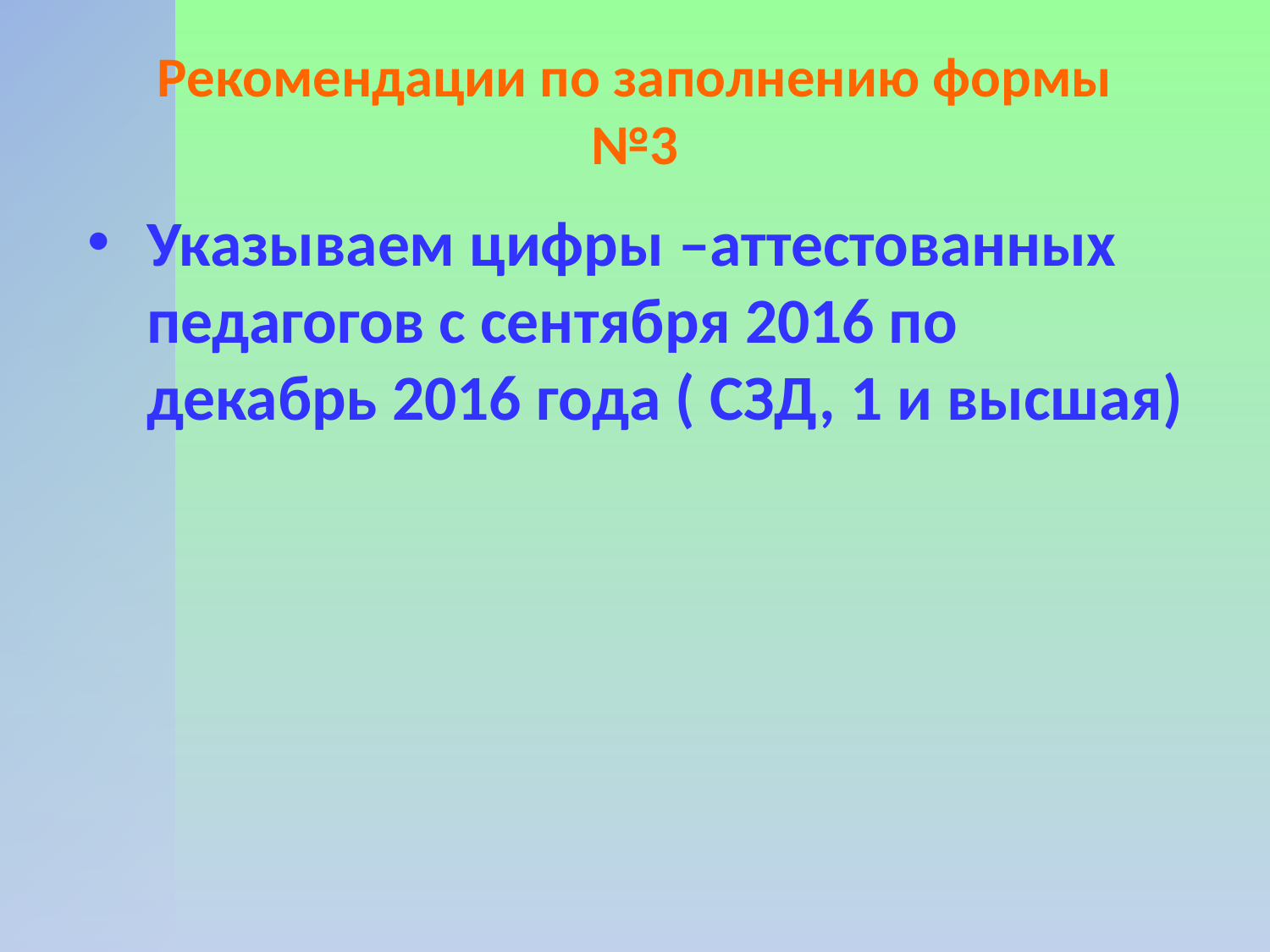

# Рекомендации по заполнению формы №3
Указываем цифры –аттестованных педагогов с сентября 2016 по декабрь 2016 года ( СЗД, 1 и высшая)